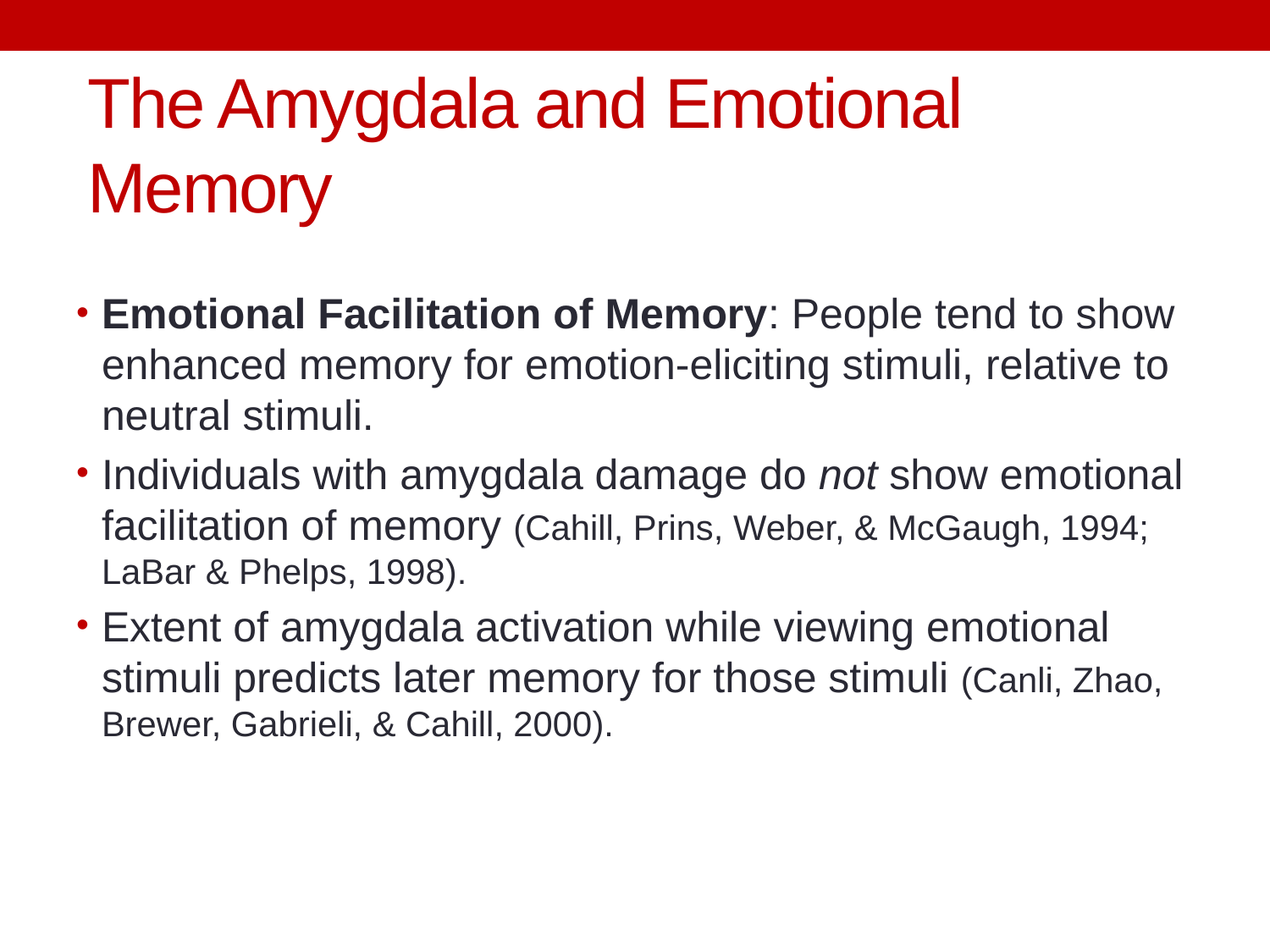

# The Amygdala and Emotional Memory
Emotional Facilitation of Memory: People tend to show enhanced memory for emotion-eliciting stimuli, relative to neutral stimuli.
Individuals with amygdala damage do not show emotional facilitation of memory (Cahill, Prins, Weber, & McGaugh, 1994; LaBar & Phelps, 1998).
Extent of amygdala activation while viewing emotional stimuli predicts later memory for those stimuli (Canli, Zhao, Brewer, Gabrieli, & Cahill, 2000).